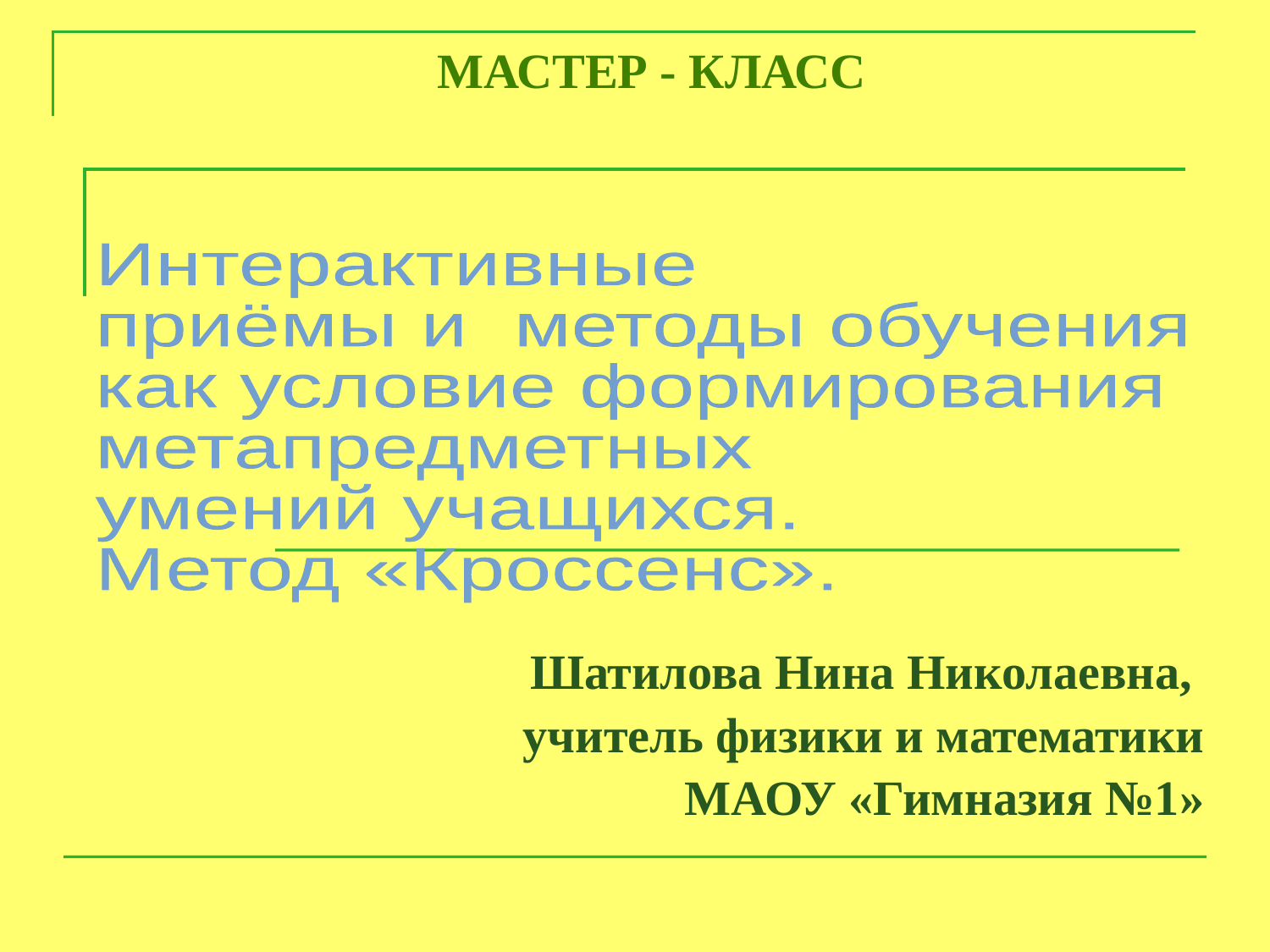

МАСТЕР - КЛАСС

Интерактивные
приёмы и  методы обучения
как условие формирования
метапредметных
умений учащихся.
Метод «Кроссенс».

Шатилова Нина Николаевна,
учитель физики и математики
МАОУ «Гимназия №1»